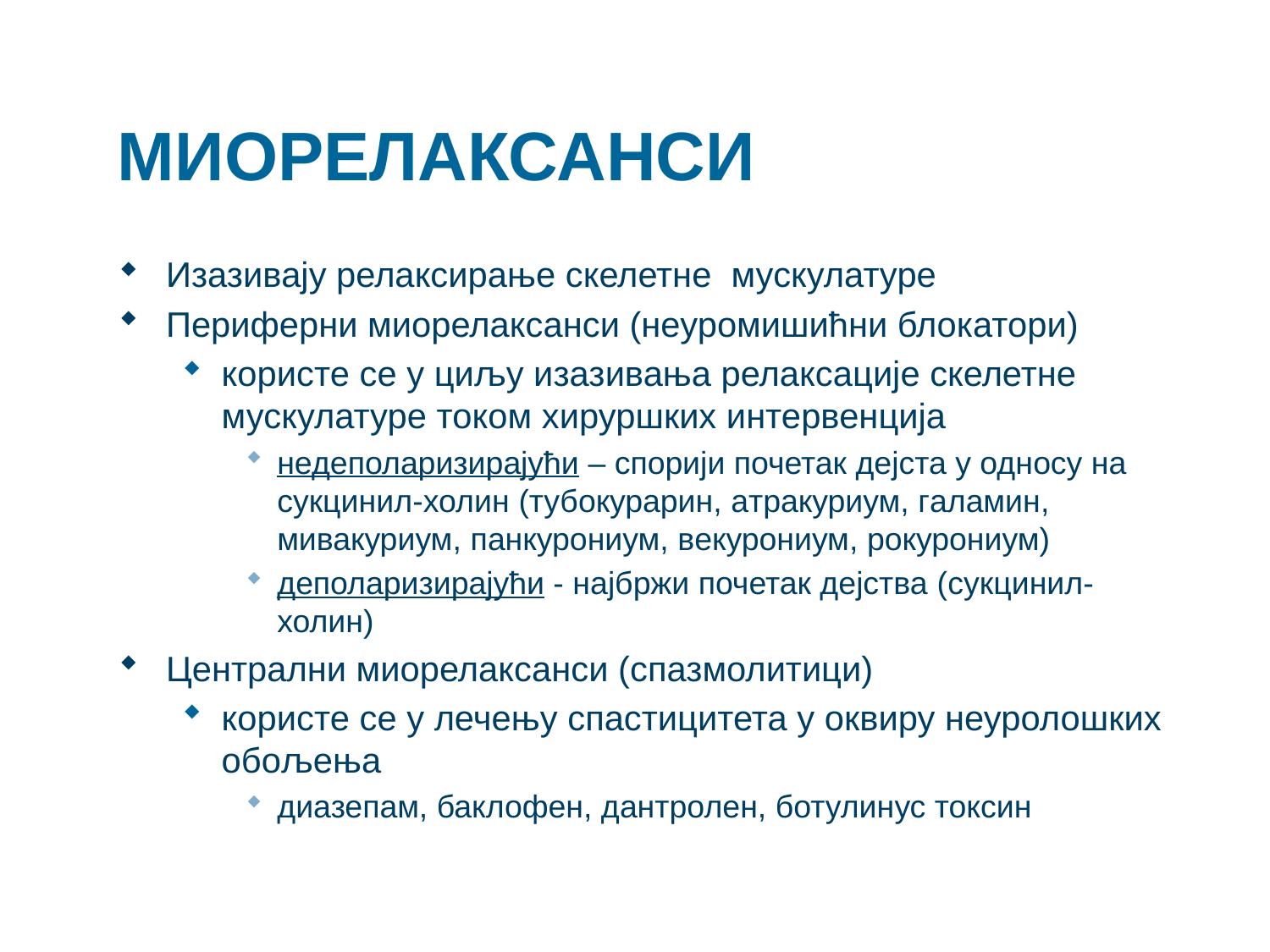

# МИОРЕЛАКСАНСИ
Изазивају релаксирање скелетне  мускулатуре
Периферни миорелаксанси (неуромишићни блокатори)
користе се у циљу изазивања релаксације скелетне мускулатуре током хируршких интервенција
недеполаризирајући – спорији почетак дејста у односу на сукцинил-холин (тубокурарин, атракуриум, галамин, мивакуриум, панкурониум, векурониум, рокурониум)
деполаризирајући - најбржи почетак дејства (сукцинил-холин)
Централни миорелаксанси (спазмолитици)
користе се у лечењу спастицитета у оквиру неуролошких обољења
диазепам, баклофен, дантролен, ботулинус токсин